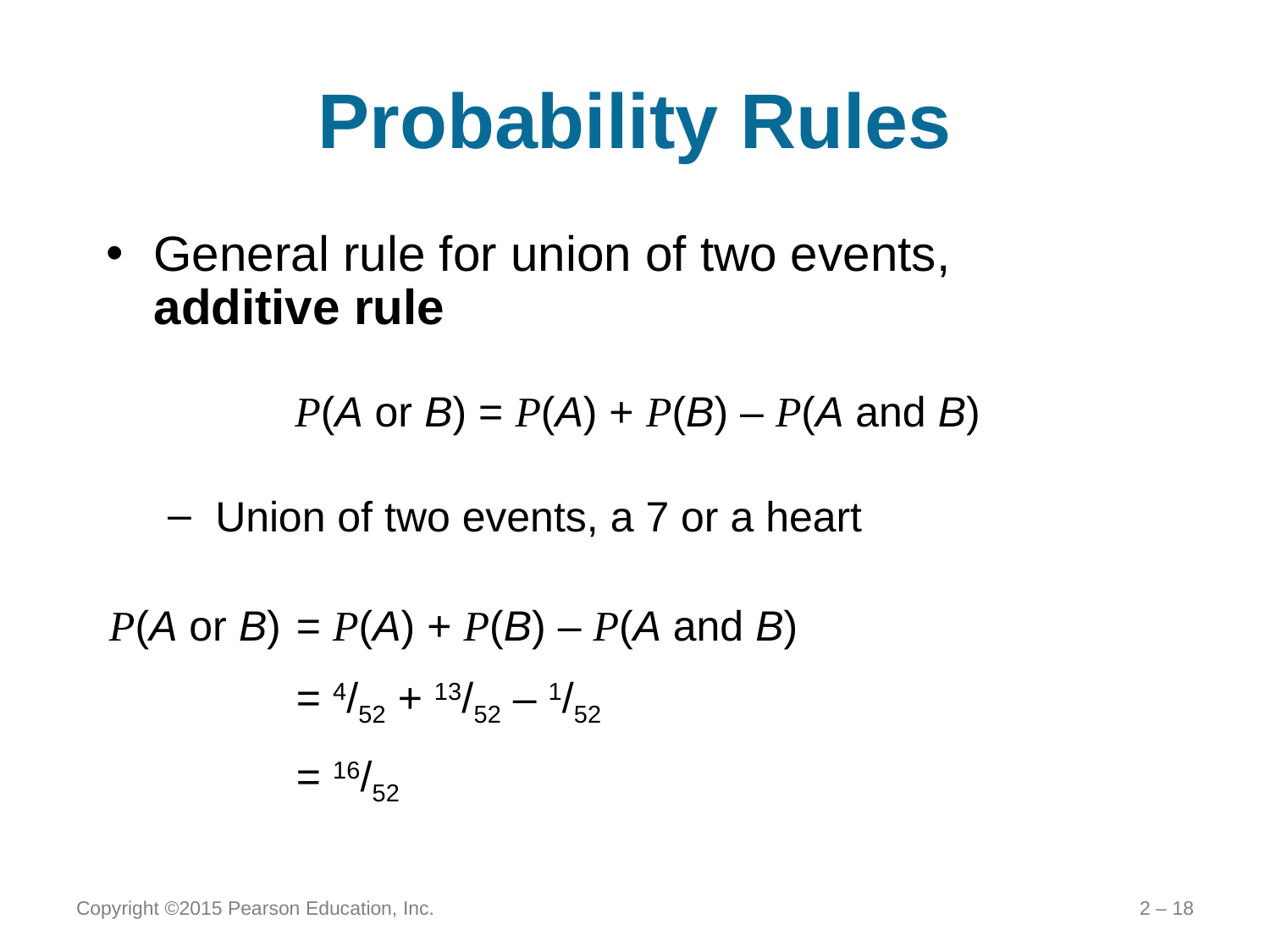

# Probability Rules
General rule for union of two events,
additive rule
P(A or B) = P(A) + P(B) – P(A and B)
Union of two events, a 7 or a heart
P(A or B)	= P(A) + P(B) – P(A and B)
	= 4/52 + 13/52 – 1/52
	= 16/52
Copyright ©2015 Pearson Education, Inc.
2 – 18